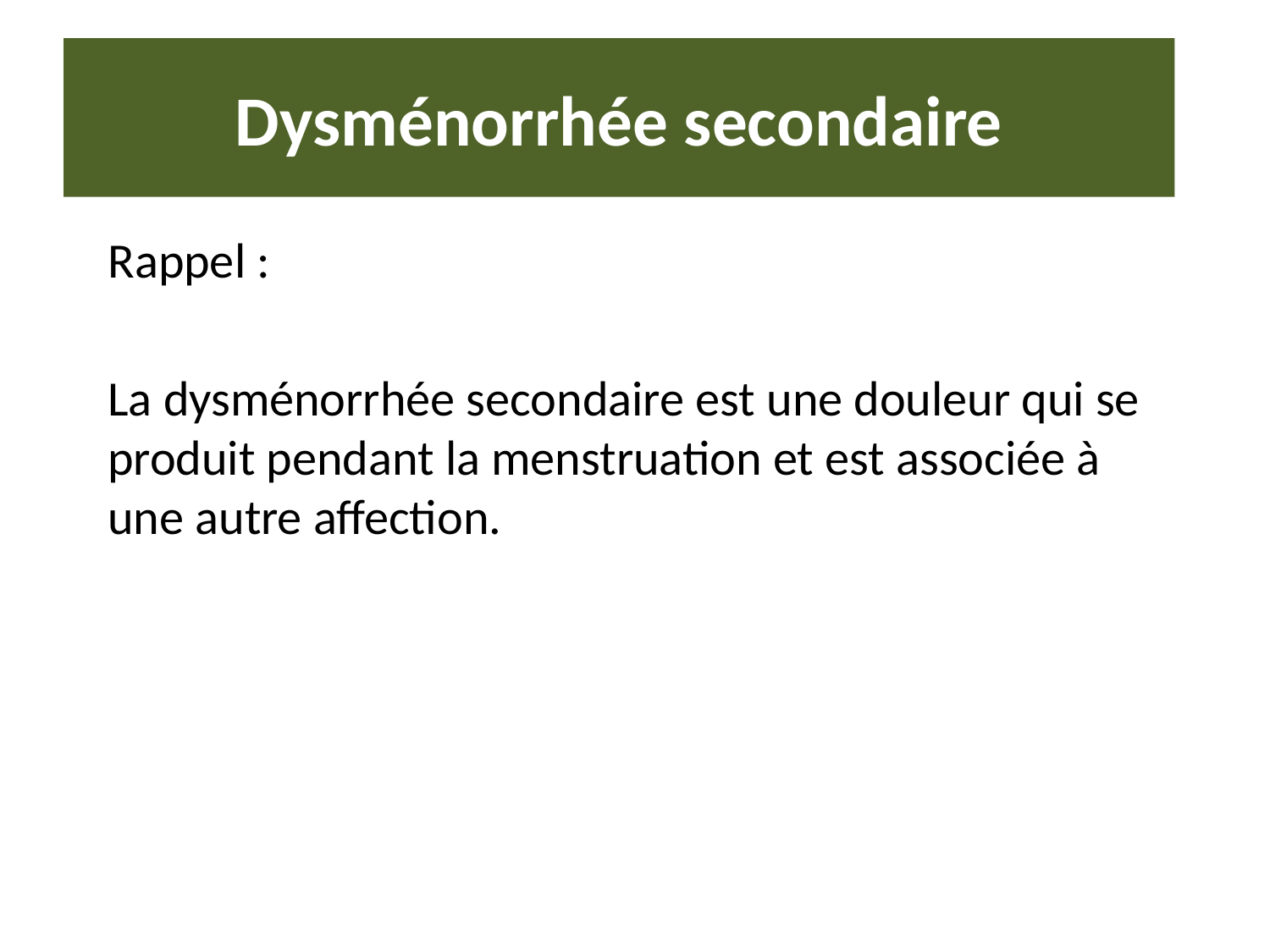

# Dysménorrhée secondaire
Rappel :

La dysménorrhée secondaire est une douleur qui se produit pendant la menstruation et est associée à une autre affection.